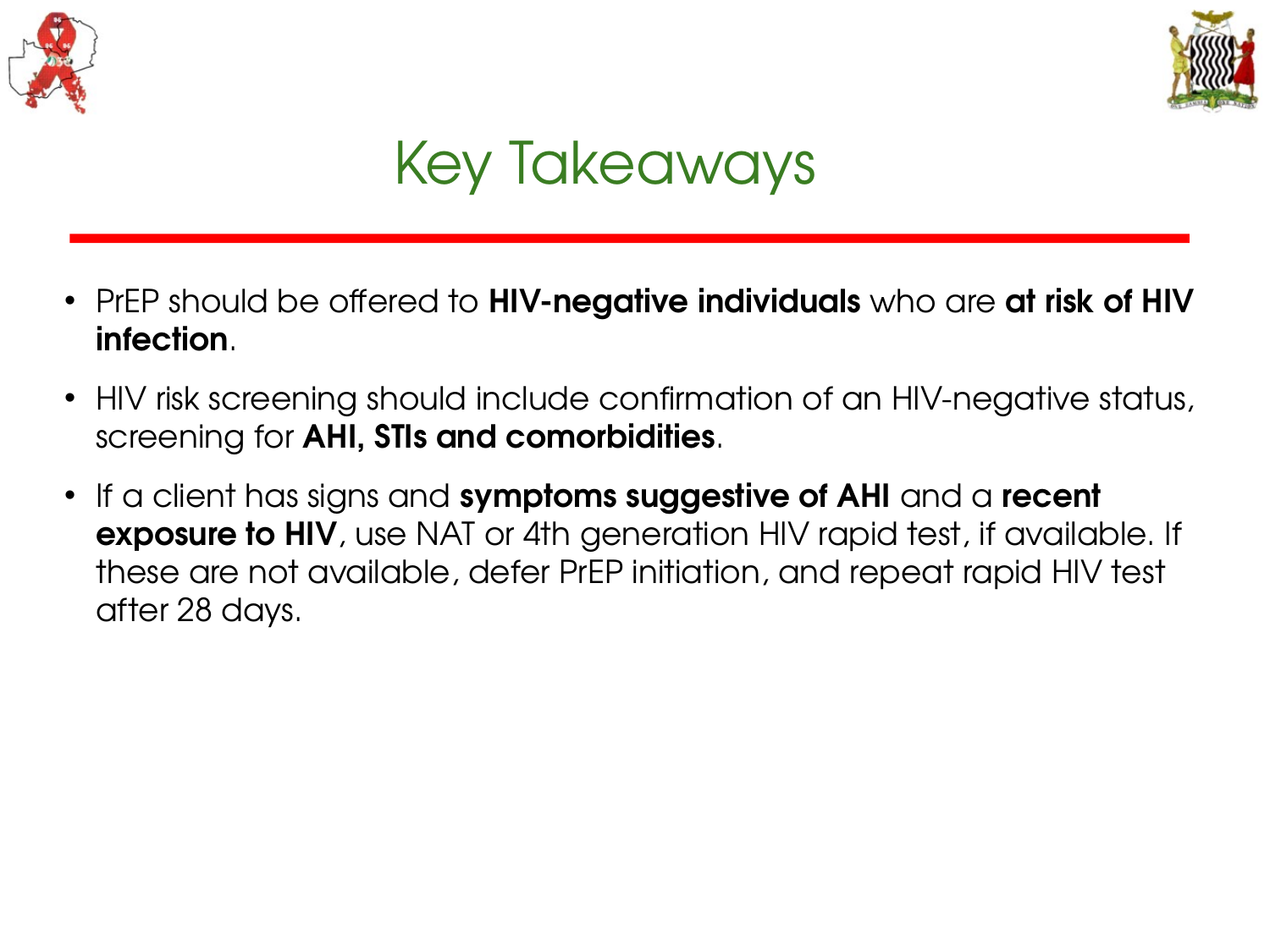

# Key Takeaways
PrEP should be offered to HIV-negative individuals who are at risk of HIV infection.
HIV risk screening should include confirmation of an HIV-negative status, screening for AHI, STIs and comorbidities.
If a client has signs and symptoms suggestive of AHI and a recent exposure to HIV, use NAT or 4th generation HIV rapid test, if available. If these are not available, defer PrEP initiation, and repeat rapid HIV test after 28 days.